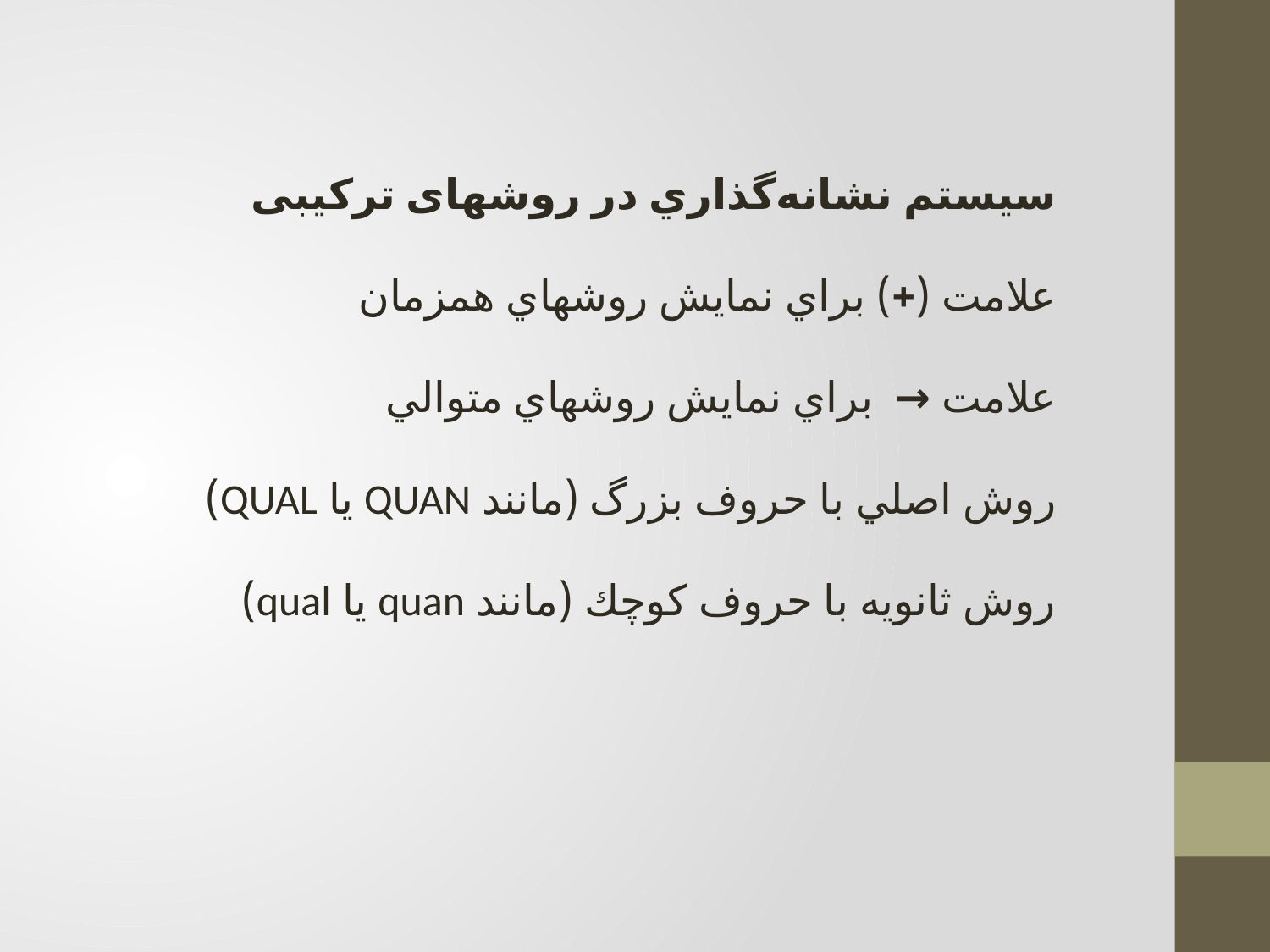

سيستم نشانه‌گذاري در روشهای ترکیبی

علامت (+) براي نمايش روشهاي همزمان

علامت →  براي نمايش روشهاي متوالي

روش اصلي با حروف بزرگ (مانند QUAN يا QUAL)

روش ثانويه با حروف كوچك (مانند quan يا qual)